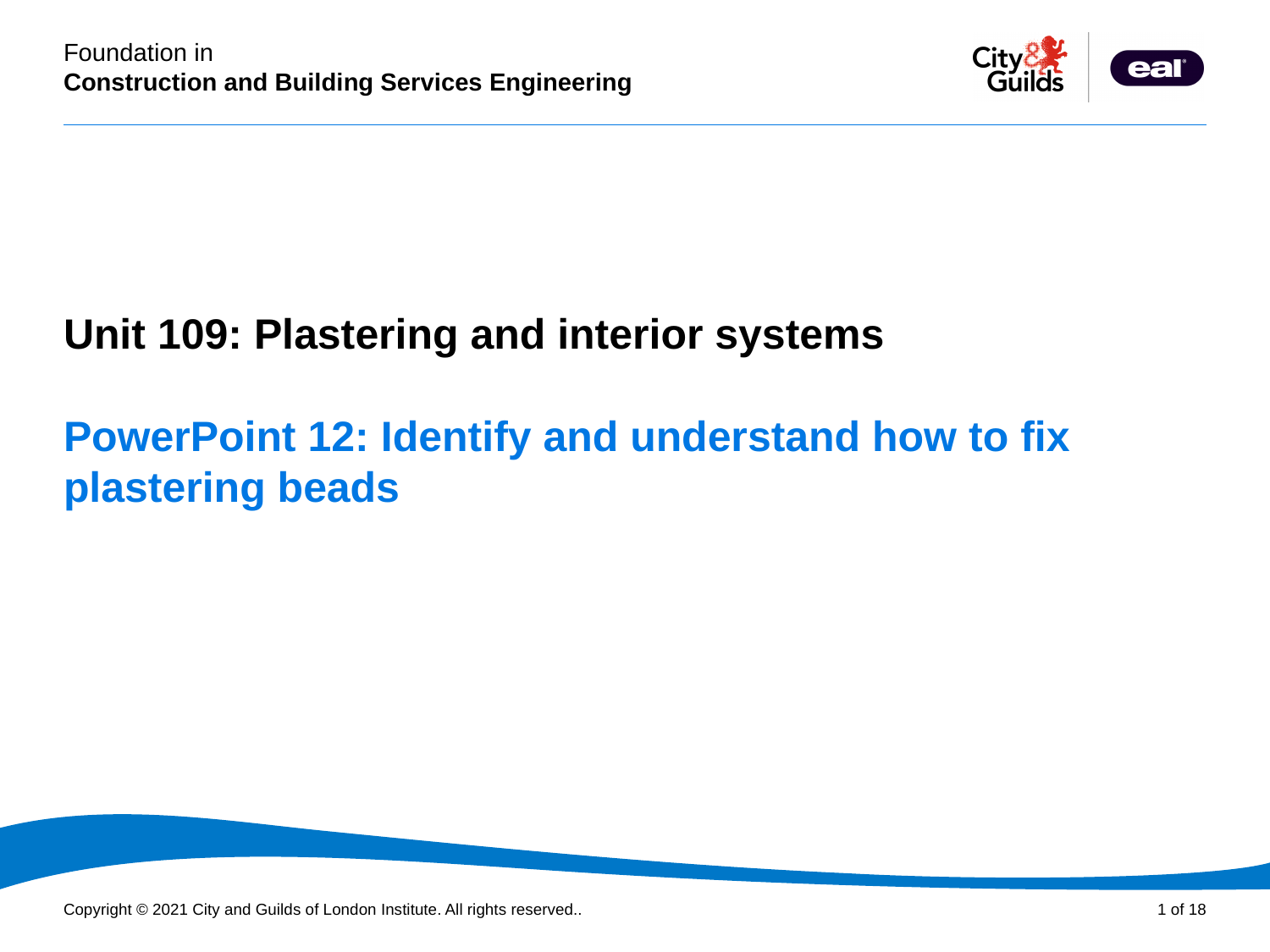

PowerPoint presentation
Unit 109: Plastering and interior systems
# PowerPoint 12: Identify and understand how to fix plastering beads